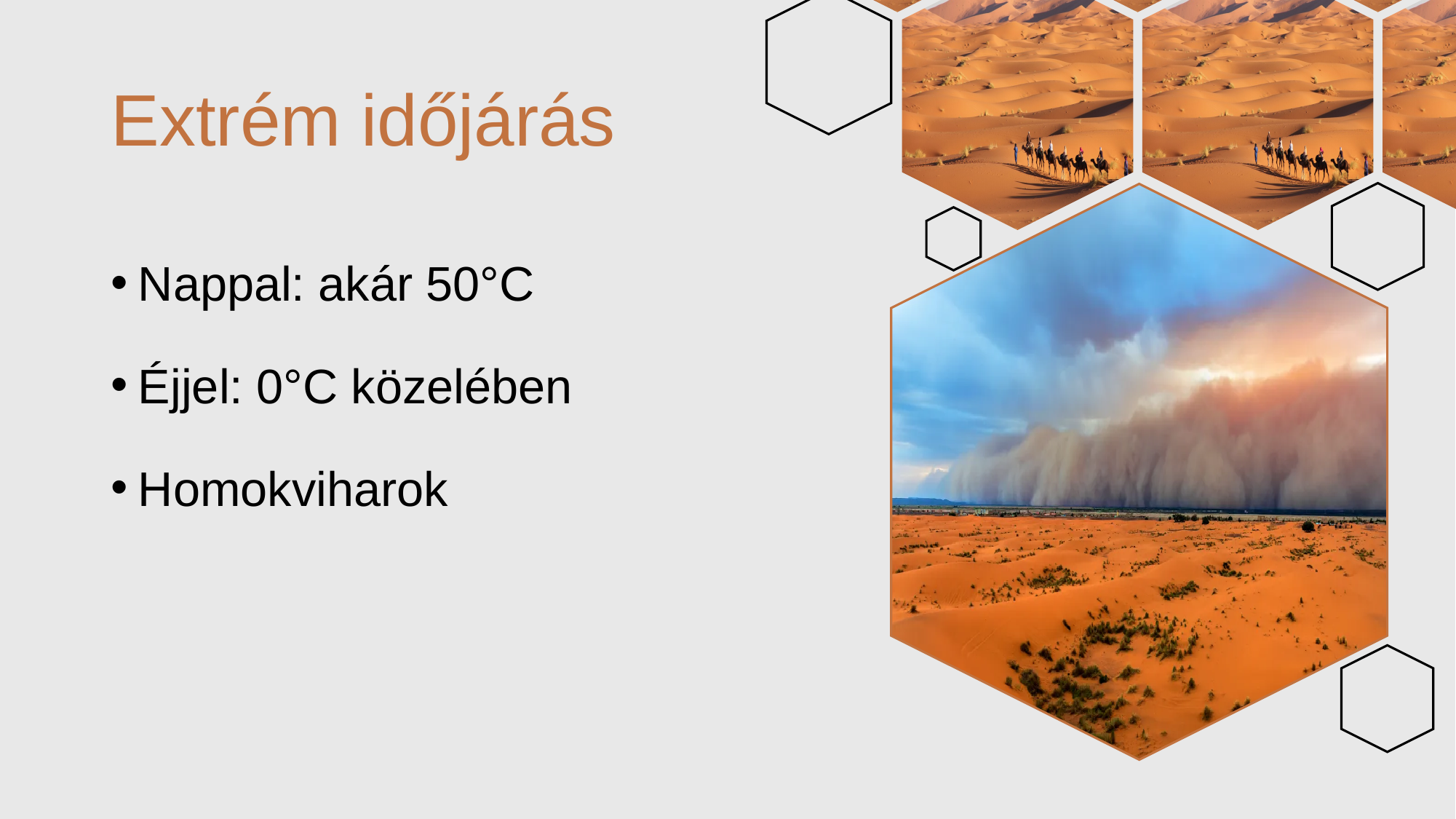

# Extrém időjárás
Nappal: akár 50°C
Éjjel: 0°C közelében
Homokviharok